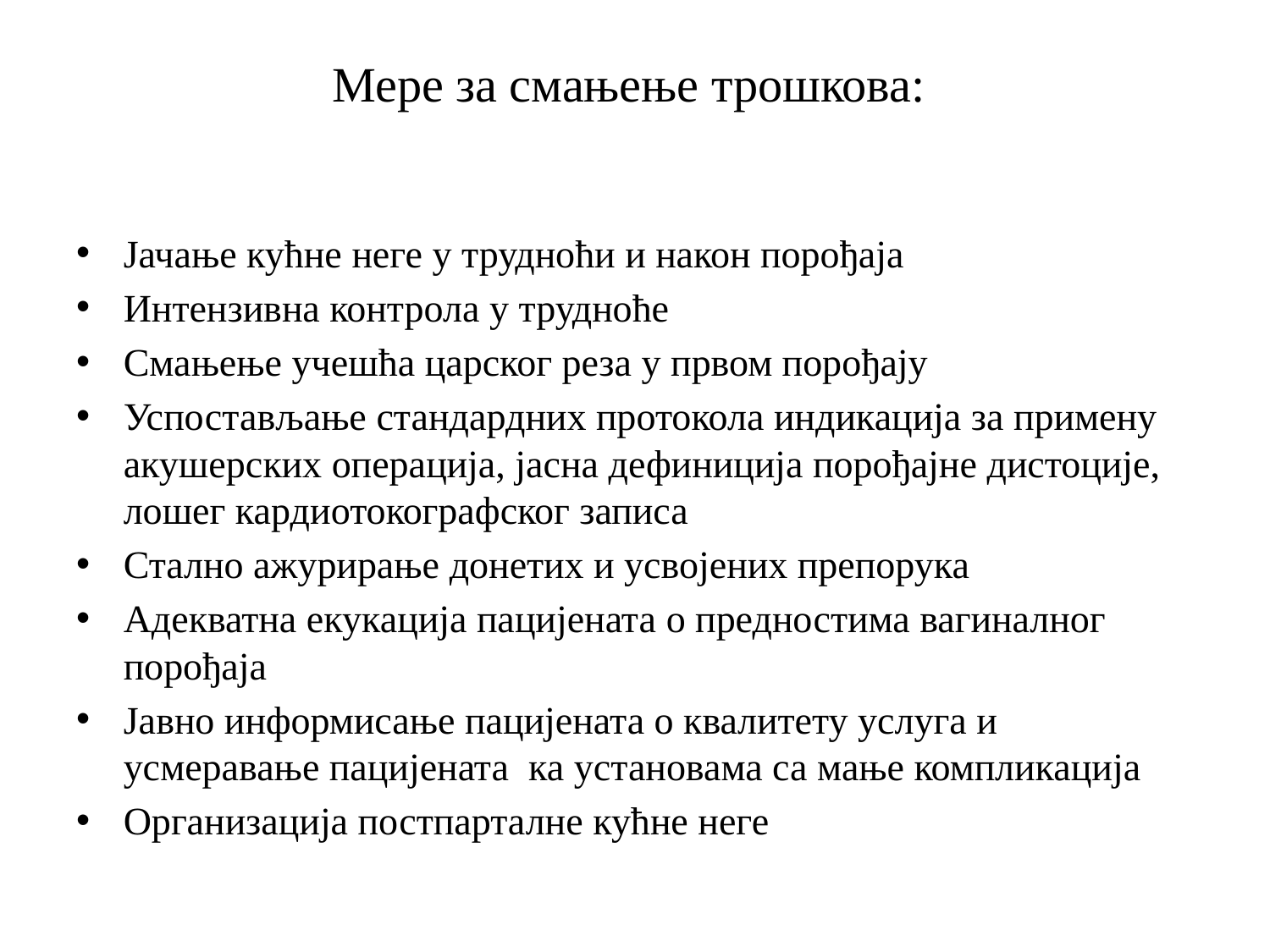

# Мере за смањење трошкова:
Јачање кућне неге у трудноћи и након порођаја
Интензивна контрола у трудноће
Смањење учешћа царског реза у првом порођају
Успостављање стандардних протокола индикација за примену акушерских операција, јасна дефиниција порођајне дистоције, лошег кардиотокографског записа
Стално ажурирање донетих и усвојених препорука
Адекватна екукација пацијената о предностима вагиналног порођаја
Јавно информисање пацијената о квалитету услуга и усмеравање пацијената  ка установама са мање компликација
Организација постпарталне кућне неге